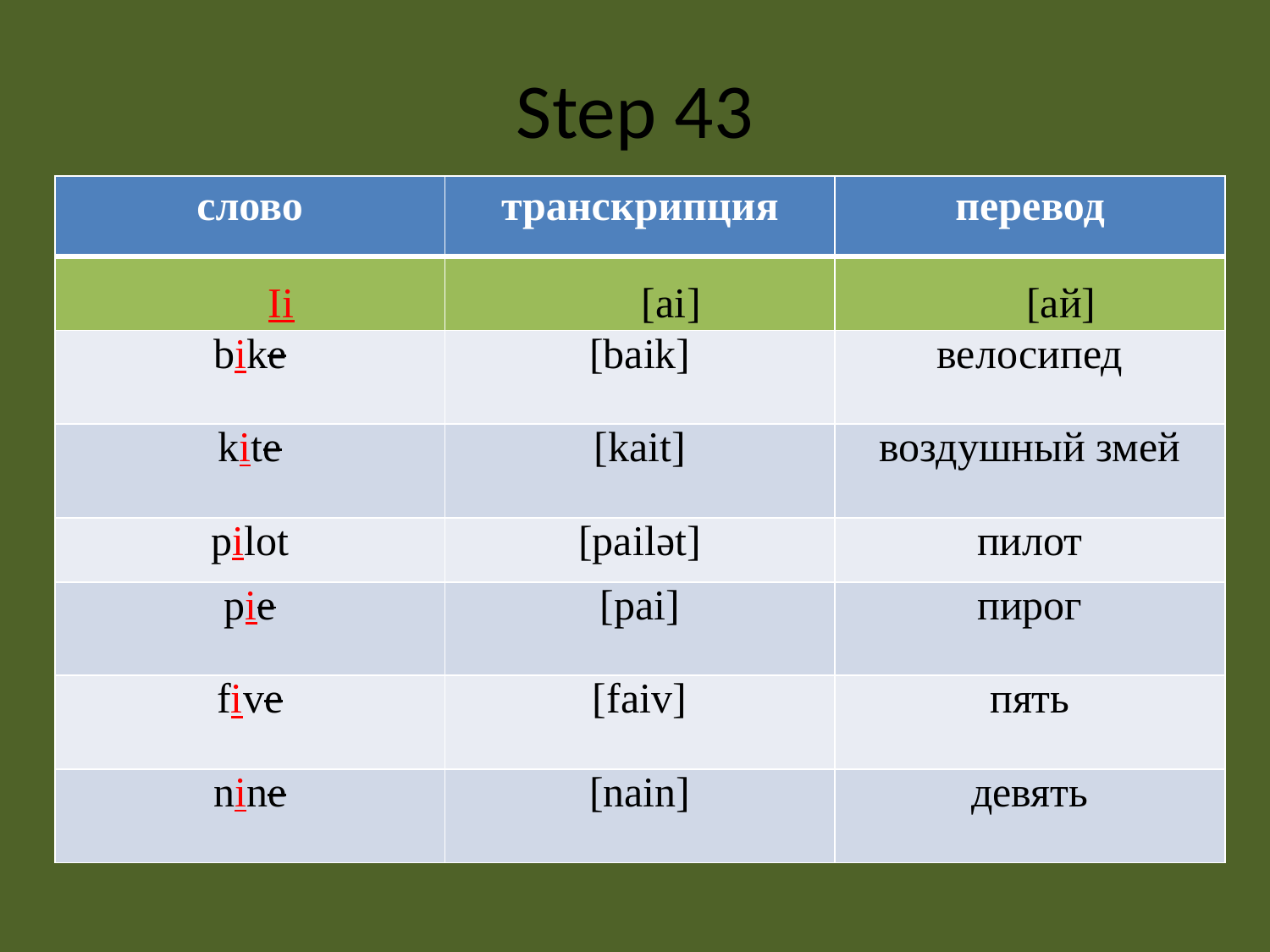

# Step 43
| слово | транскрипция | перевод |
| --- | --- | --- |
| Ii | [ai] | [ай] |
| bike | [baik] | велосипед |
| kite | [kait] | воздушный змей |
| pilot | [pailət] | пилот |
| pie | [pai] | пирог |
| five | [faiv] | пять |
| nine | [nain] | девять |